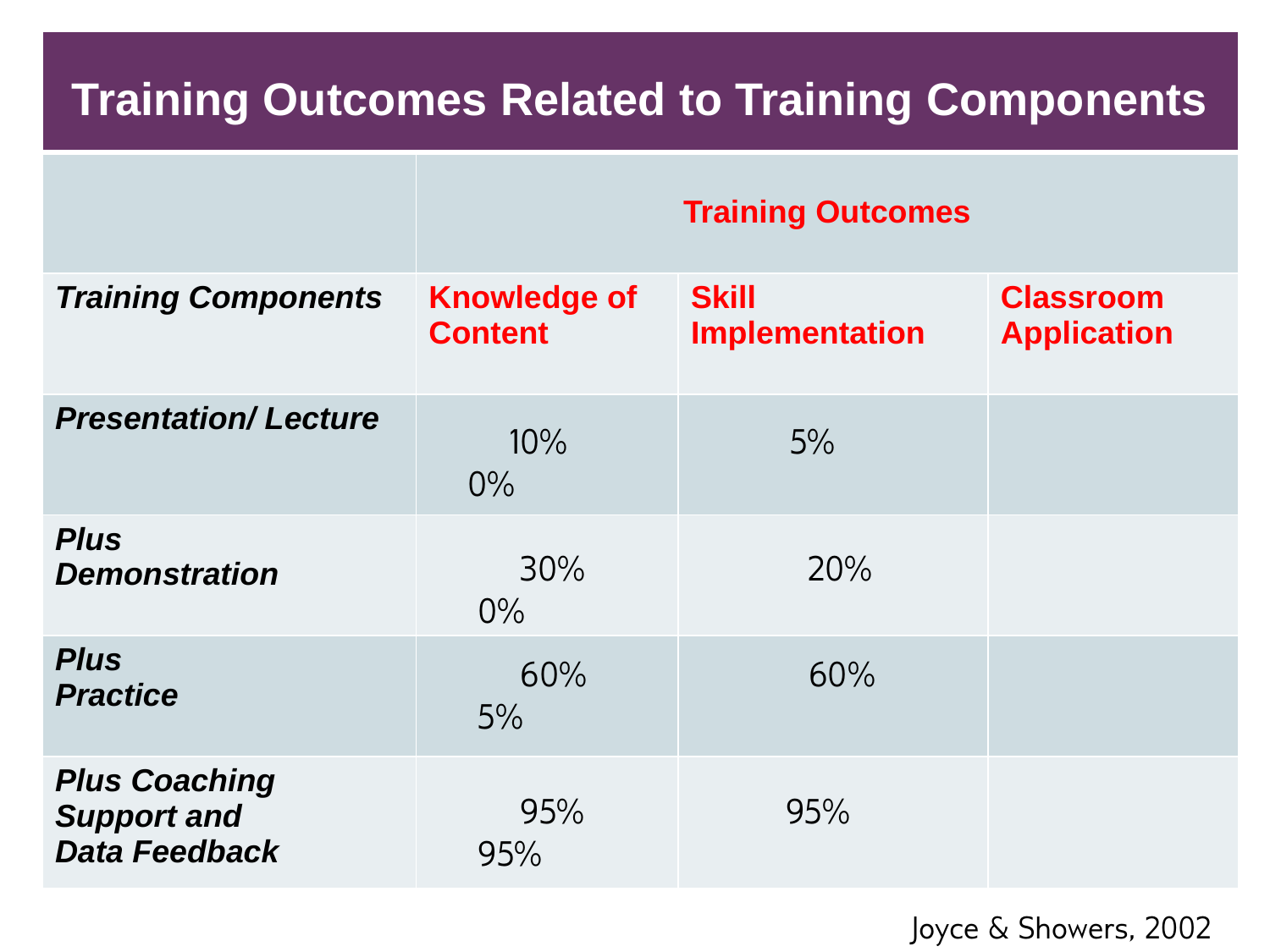

| Training Outcomes Related to Training Components |  |  |  |
| --- | --- | --- | --- |
|  | Training Outcomes |  |  |
| Training Components | Knowledge of Content | Skill Implementation | Classroom Application |
| Presentation/ Lecture |  |  |  |
| Plus Demonstration |  |  |  |
| Plus Practice |  |  |  |
| Plus Coaching Support and Data Feedback |  |  |  |
    10%                     5%                        0%
    30%                     20%                     0%
    60%                     60%                     5%
    95%                   95%                      95%
Joyce & Showers, 2002